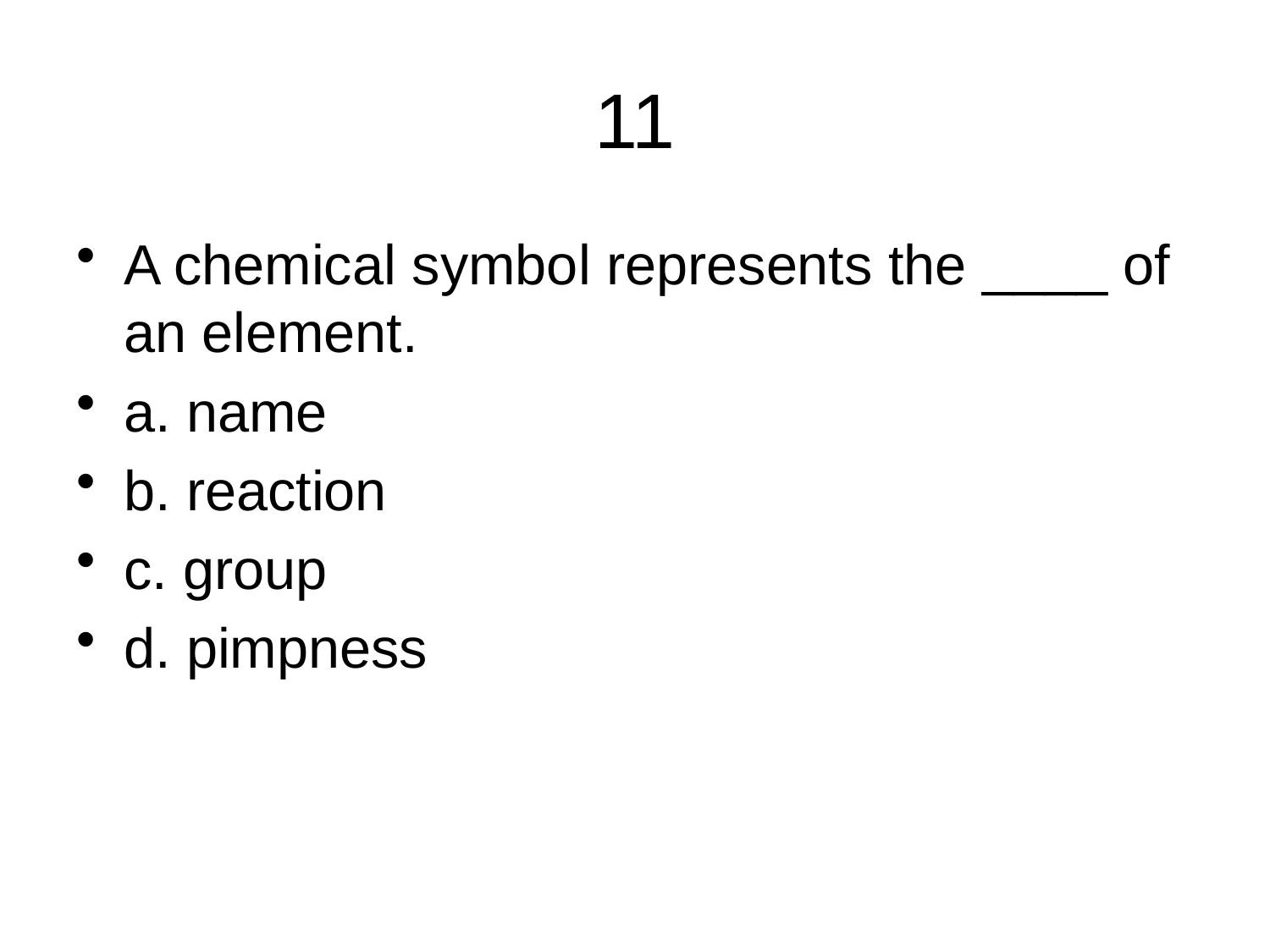

# 11
A chemical symbol represents the ____ of an element.
a. name
b. reaction
c. group
d. pimpness